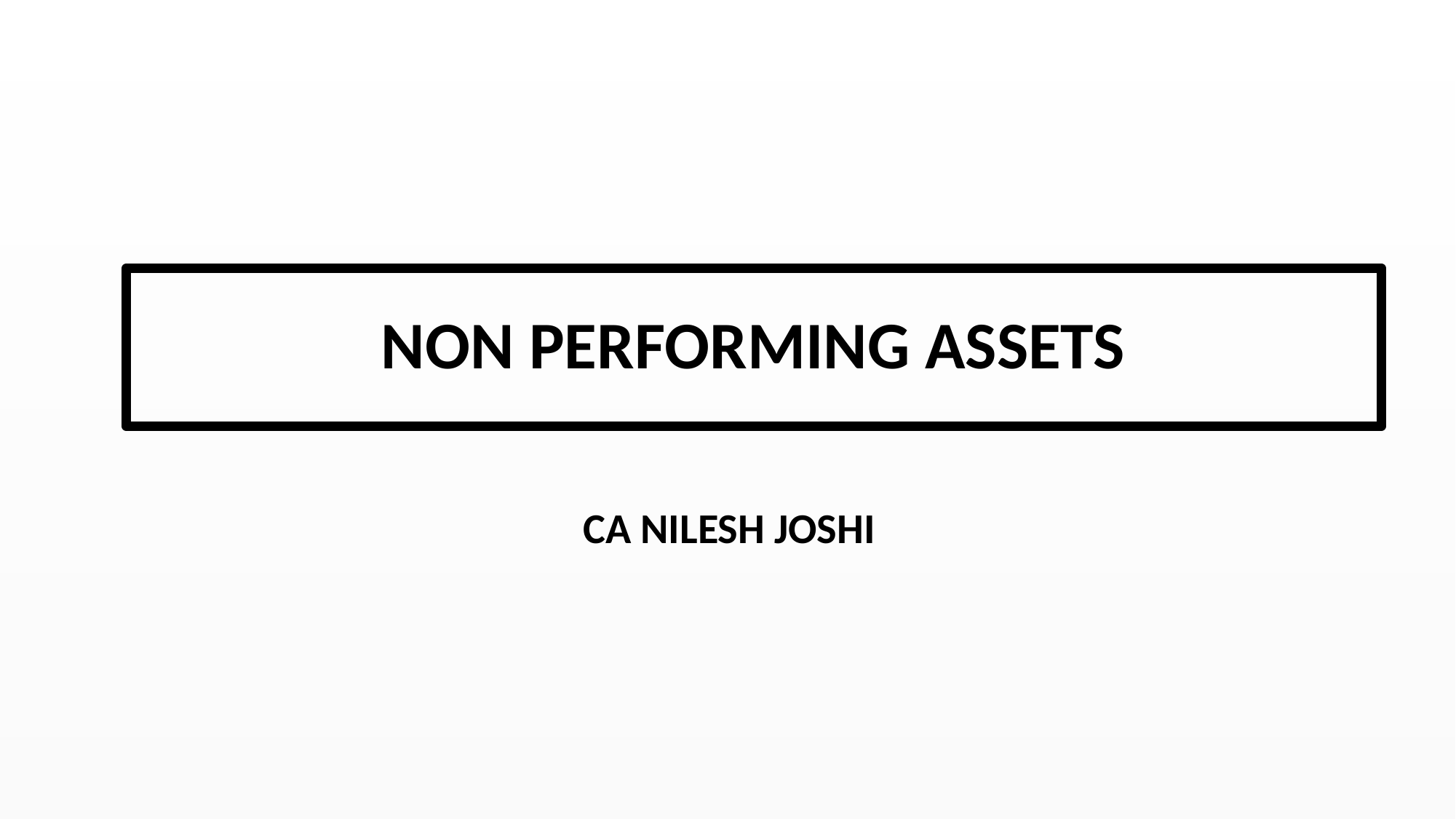

# NON PERFORMING ASSETS
CA NILESH JOSHI